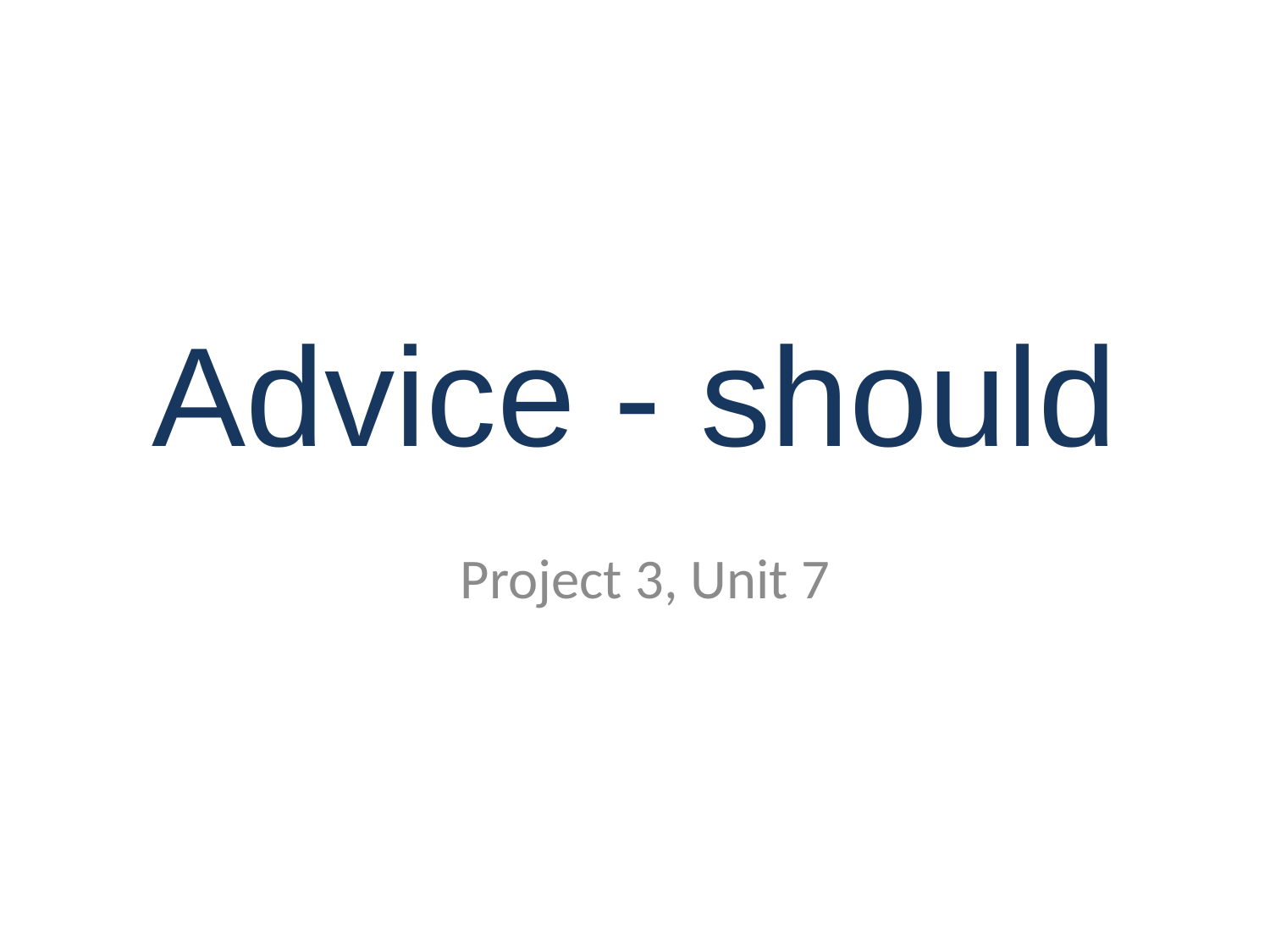

# Advice - should
Project 3, Unit 7